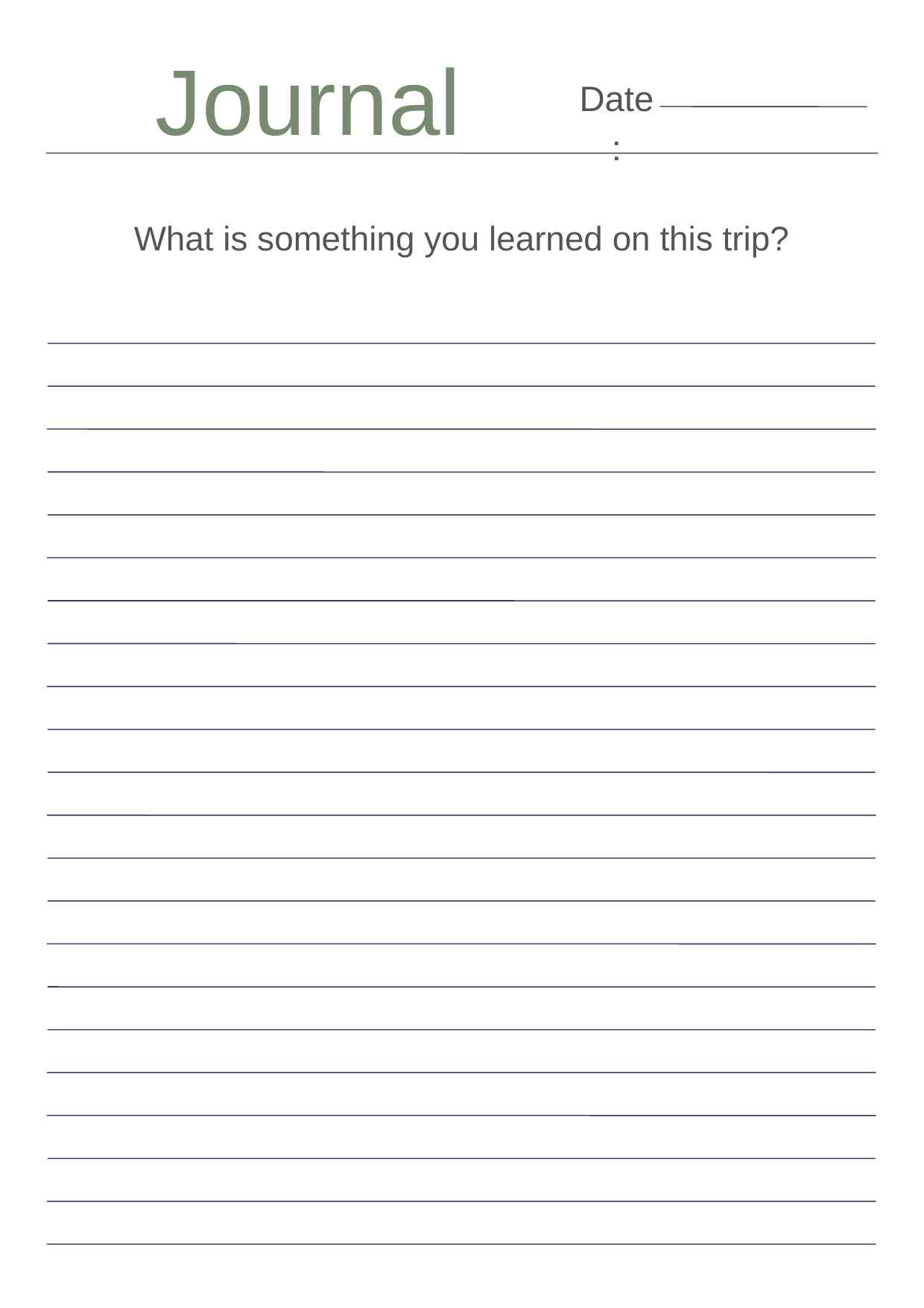

Journal
Date:

What is something you learned on this trip?